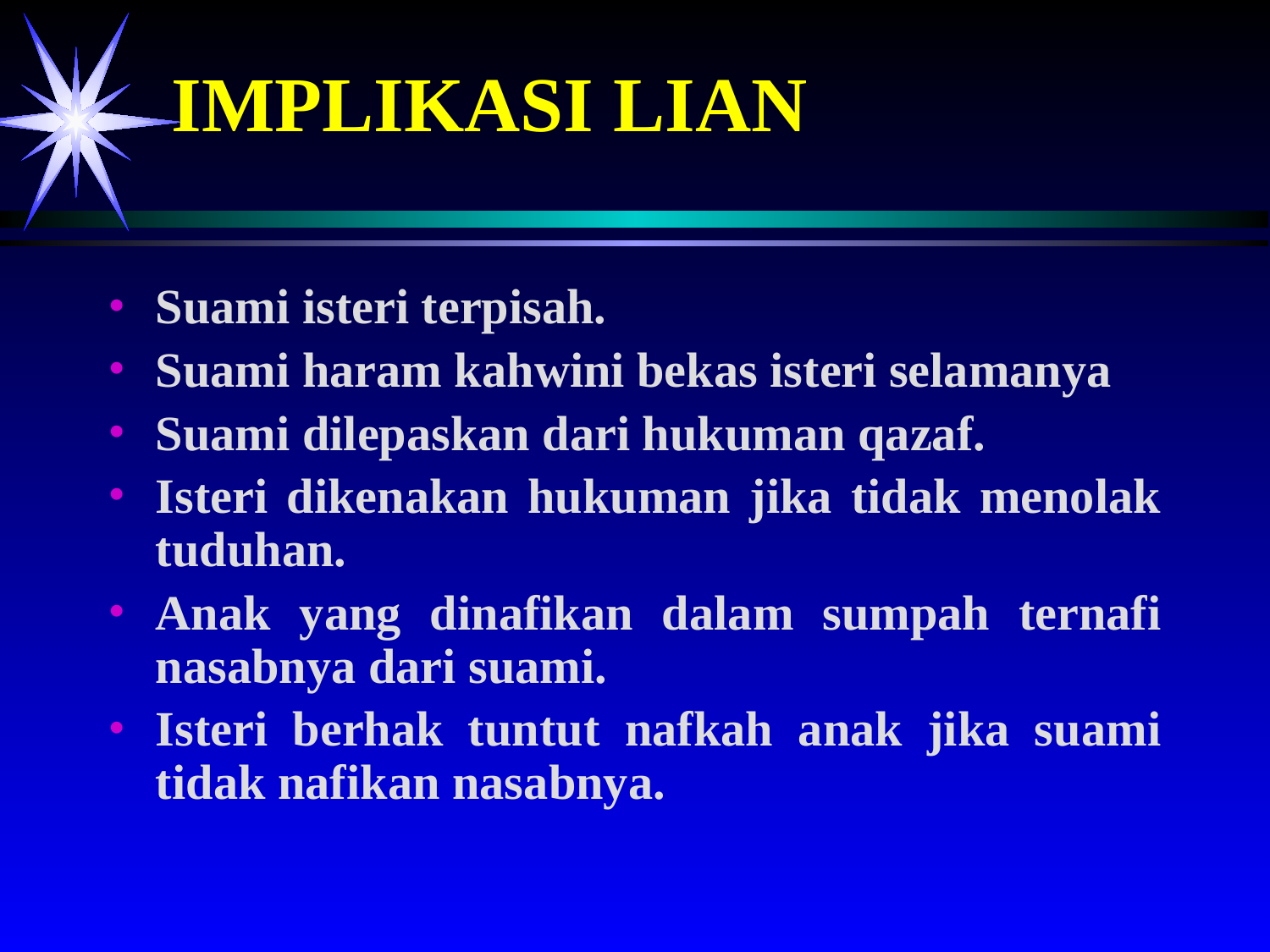

# IMPLIKASI LIAN
Suami isteri terpisah.
Suami haram kahwini bekas isteri selamanya
Suami dilepaskan dari hukuman qazaf.
Isteri dikenakan hukuman jika tidak menolak tuduhan.
Anak yang dinafikan dalam sumpah ternafi nasabnya dari suami.
Isteri berhak tuntut nafkah anak jika suami tidak nafikan nasabnya.